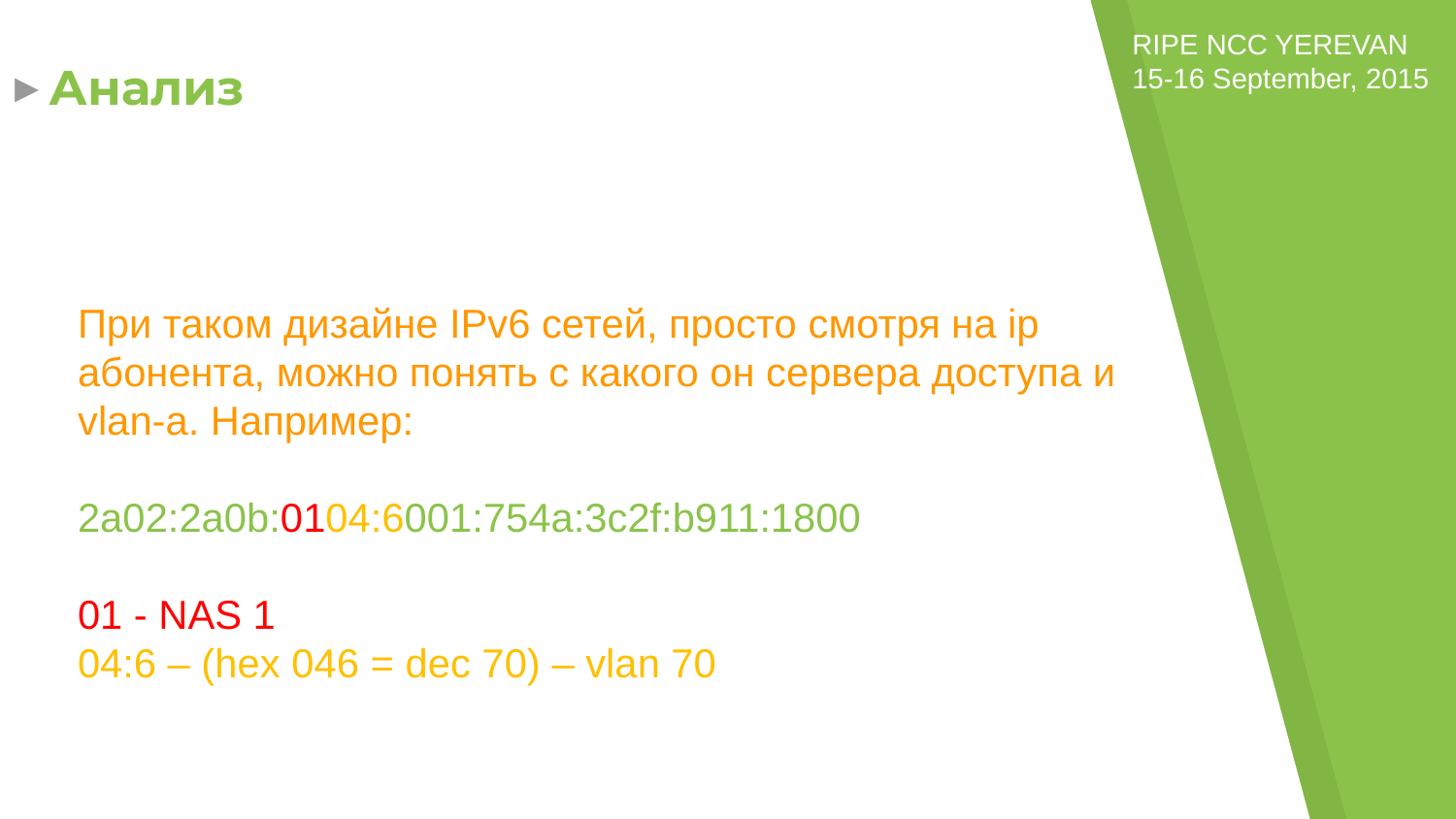

RIPE NCC YEREVAN
15-16 September, 2015
Анализ
При таком дизайне IPv6 сетей, просто смотря на ip абонента, можно понять с какого он сервера доступа и vlan-a. Например:

2a02:2a0b:0104:6001:754a:3c2f:b911:1800

01 - NAS 1
04:6 – (hex 046 = dec 70) – vlan 70